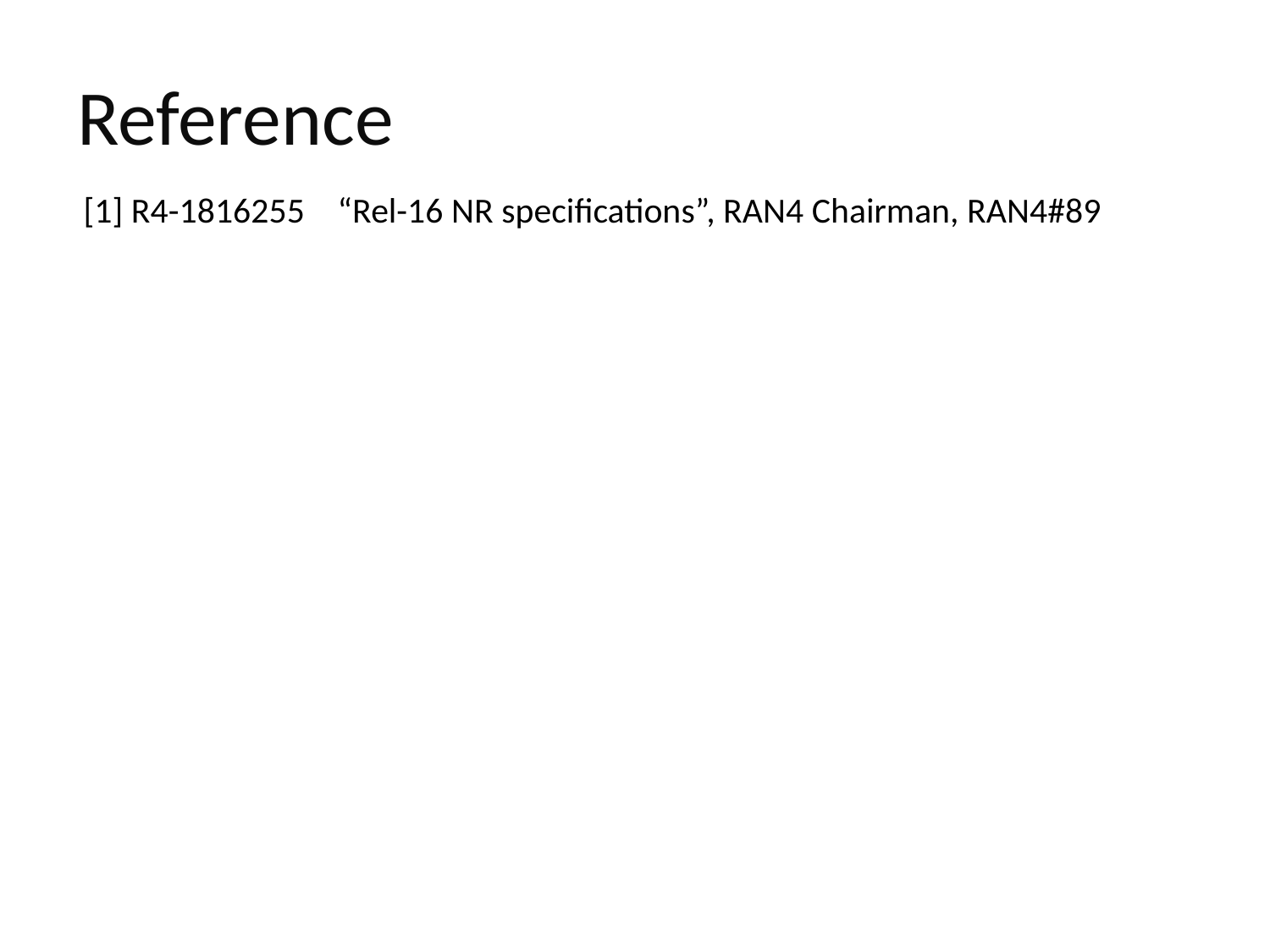

# Reference
[1] R4-1816255	“Rel-16 NR specifications”, RAN4 Chairman, RAN4#89
4